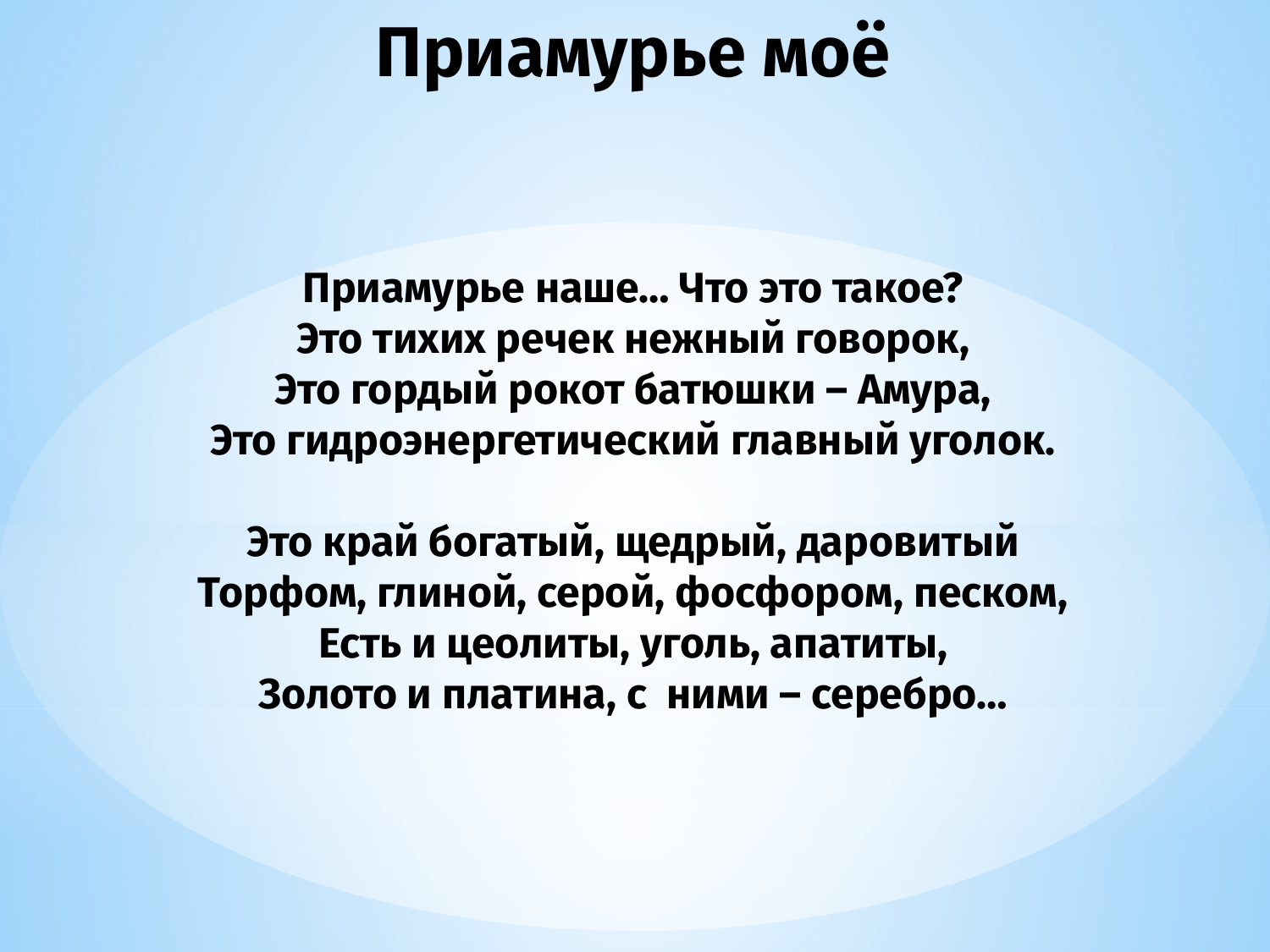

Приамурье моё

Приамурье наше… Что это такое?
Это тихих речек нежный говорок,
Это гордый рокот батюшки – Амура,
Это гидроэнергетический главный уголок.

Это край богатый, щедрый, даровитый
Торфом, глиной, серой, фосфором, песком,
Есть и цеолиты, уголь, апатиты,
Золото и платина, с  ними – серебро…